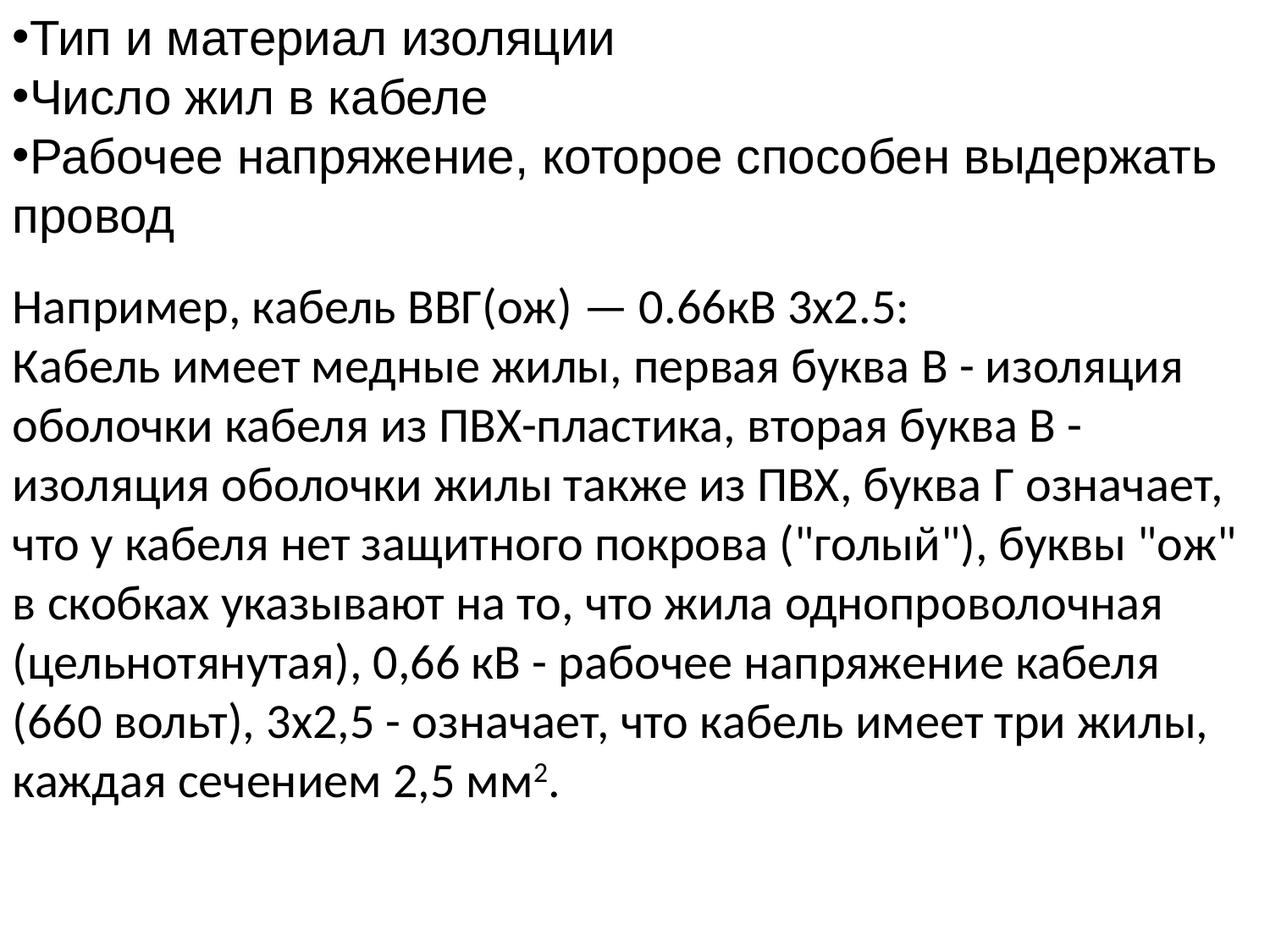

Тип и материал изоляции
Число жил в кабеле
Рабочее напряжение, которое способен выдержать провод
Например, кабель ВВГ(ож) — 0.66кВ 3х2.5:
Кабель имеет медные жилы, первая буква В - изоляция оболочки кабеля из ПВХ-пластика, вторая буква В - изоляция оболочки жилы также из ПВХ, буква Г означает, что у кабеля нет защитного покрова ("голый"), буквы "ож" в скобках указывают на то, что жила однопроволочная (цельнотянутая), 0,66 кВ - рабочее напряжение кабеля (660 вольт), 3х2,5 - означает, что кабель имеет три жилы, каждая сечением 2,5 мм2.